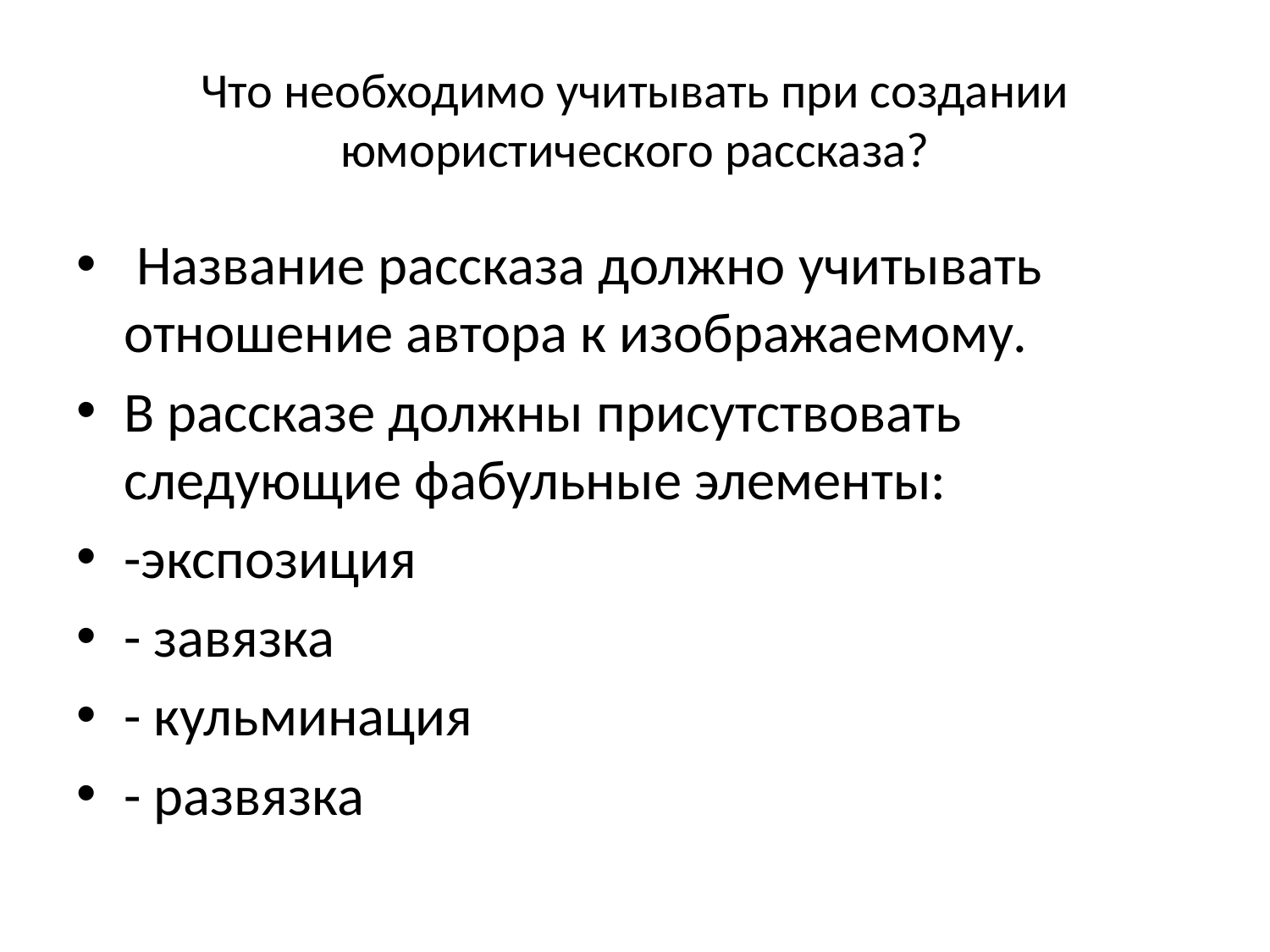

# Что необходимо учитывать при создании юмористического рассказа?
 Название рассказа должно учитывать отношение автора к изображаемому.
В рассказе должны присутствовать следующие фабульные элементы:
-экспозиция
- завязка
- кульминация
- развязка